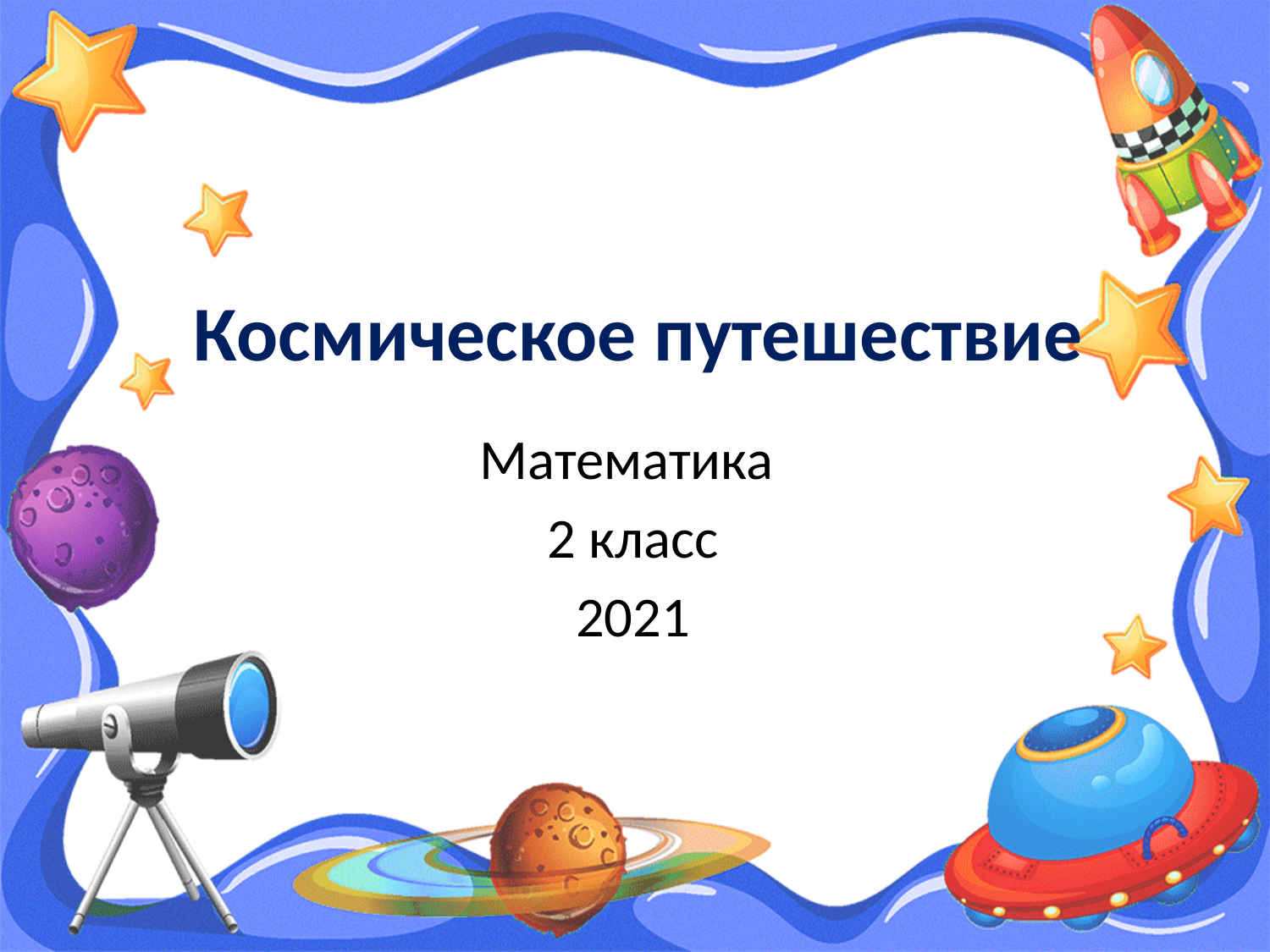

# Космическое путешествие
Математика
2 класс
2021